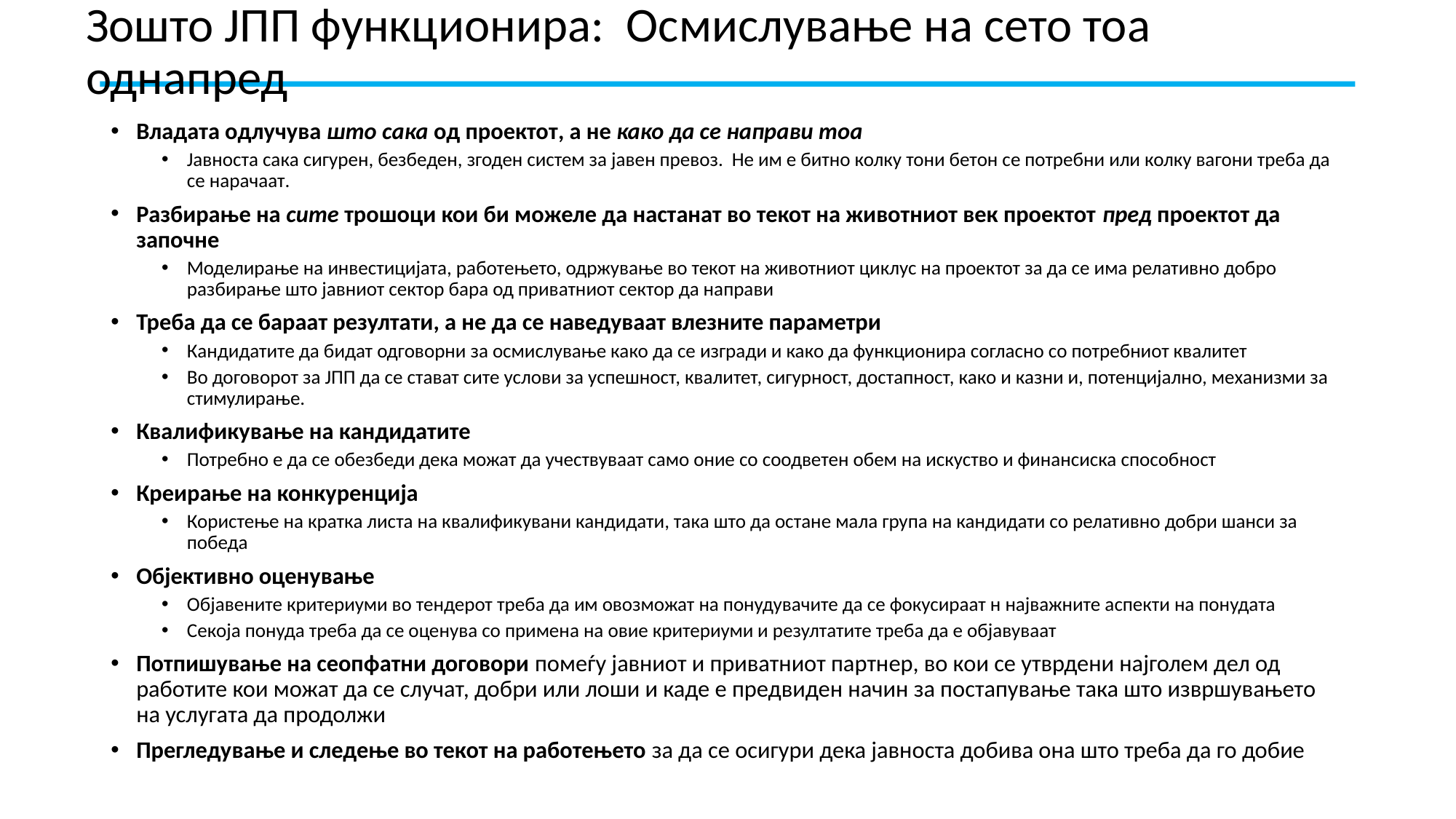

# Зошто ЈПП функционира:  Осмислување на сето тоа однапред
Владата одлучува што сака од проектот, а не како да се направи тоа
Јавноста сака сигурен, безбеден, згоден систем за јавен превоз.  Не им е битно колку тони бетон се потребни или колку вагони треба да се нарачаат.
Разбирање на сите трошоци кои би можеле да настанат во текот на животниот век проектот пред проектот да започне
Моделирање на инвестицијата, работењето, одржување во текот на животниот циклус на проектот за да се има релативно добро разбирање што јавниот сектор бара од приватниот сектор да направи
Треба да се бараат резултати, а не да се наведуваат влезните параметри
Кандидатите да бидат одговорни за осмислување како да се изгради и како да функционира согласно со потребниот квалитет
Во договорот за ЈПП да се стават сите услови за успешност, квалитет, сигурност, достапност, како и казни и, потенцијално, механизми за стимулирање.
Квалификување на кандидатите
Потребно е да се обезбеди дека можат да учествуваат само оние со соодветен обем на искуство и финансиска способност
Креирање на конкуренција
Користење на кратка листа на квалификувани кандидати, така што да остане мала група на кандидати со релативно добри шанси за победа
Објективно оценување
Објавените критериуми во тендерот треба да им овозможат на понудувачите да се фокусираат н најважните аспекти на понудата
Секоја понуда треба да се оценува со примена на овие критериуми и резултатите треба да е објавуваат
Потпишување на сеопфатни договори помеѓу јавниот и приватниот партнер, во кои се утврдени најголем дел од работите кои можат да се случат, добри или лоши и каде е предвиден начин за постапување така што извршувањето на услугата да продолжи
Прегледување и следење во текот на работењето за да се осигури дека јавноста добива она што треба да го добие